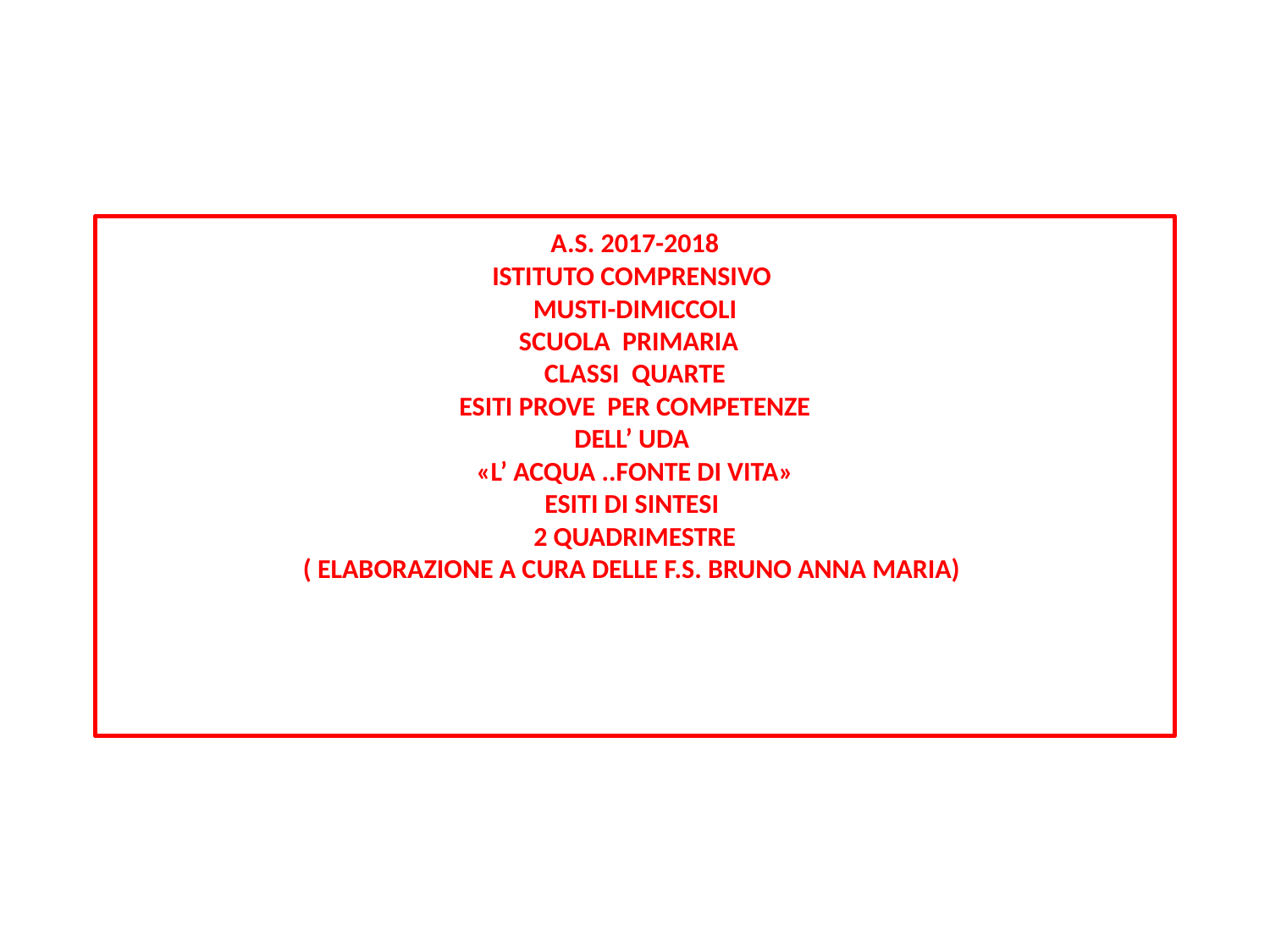

A.S. 2017-2018
ISTITUTO COMPRENSIVO
MUSTI-DIMICCOLI
SCUOLA  PRIMARIA
CLASSI  QUARTE
ESITI PROVE  PER COMPETENZE
DELL’ UDA
«L’ ACQUA ..FONTE DI VITA»
ESITI DI SINTESI
2 QUADRIMESTRE
( ELABORAZIONE A CURA DELLE F.S. BRUNO ANNA MARIA)